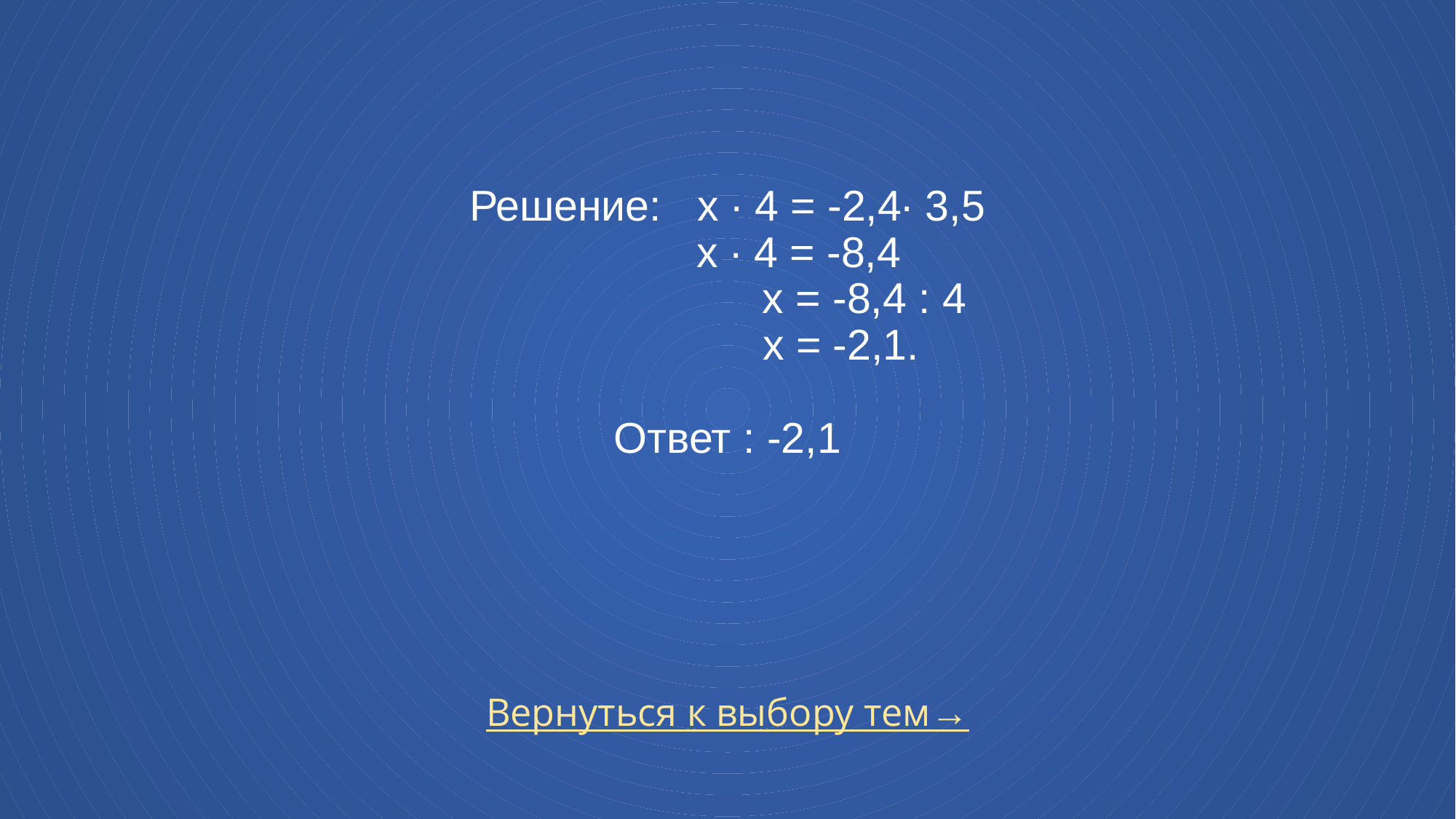

# Решение:   х ∙ 4 = -2,4∙ 3,5 х ∙ 4 = -8,4 х = -8,4 : 4 х = -2,1. Ответ : -2,1
Вернуться к выбору тем→